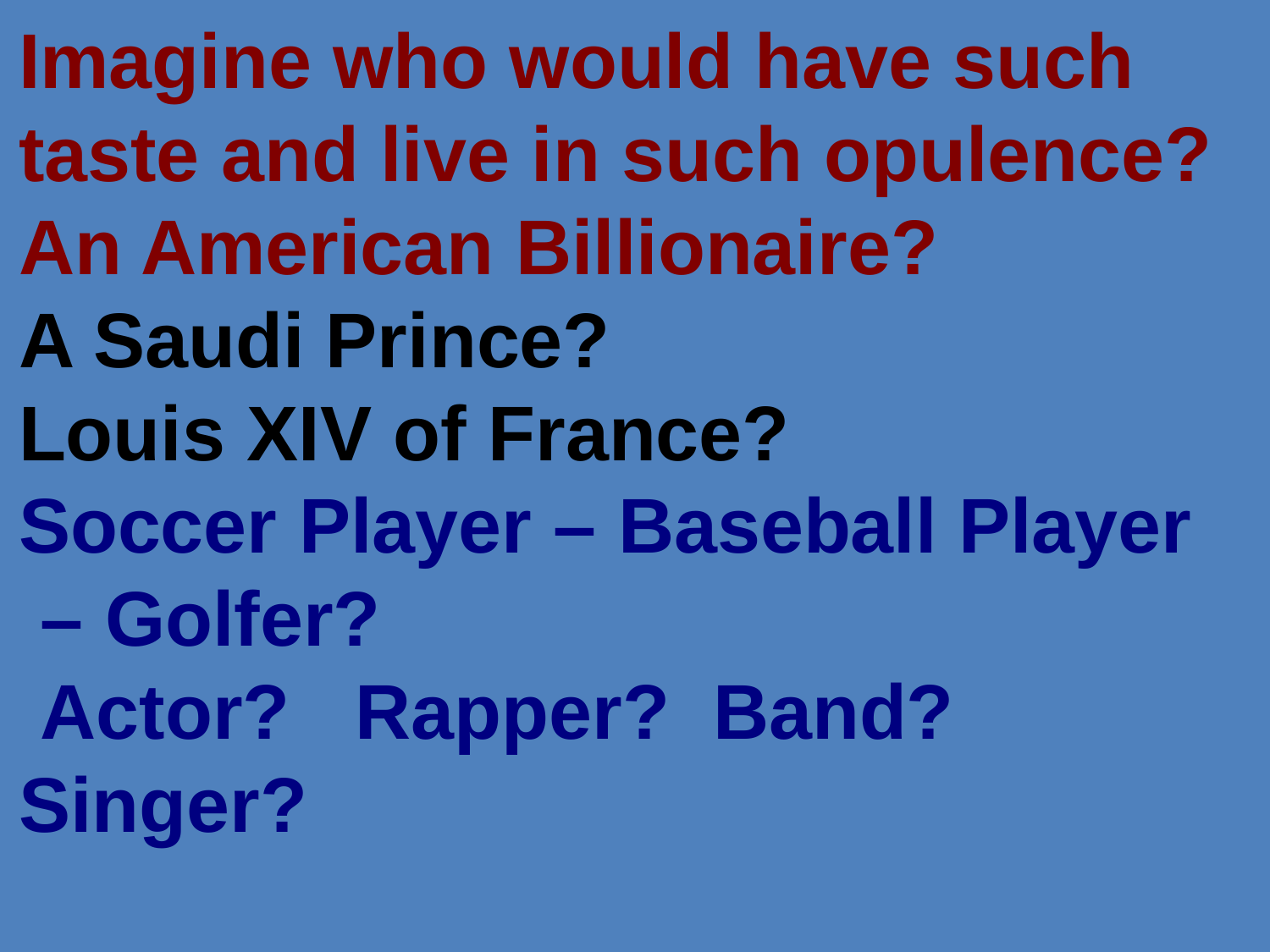

Imagine who would have such
taste and live in such opulence?
An American Billionaire?
A Saudi Prince?
Louis XIV of France?
Soccer Player – Baseball Player
 – Golfer?
 Actor?   Rapper?  Band?
Singer?